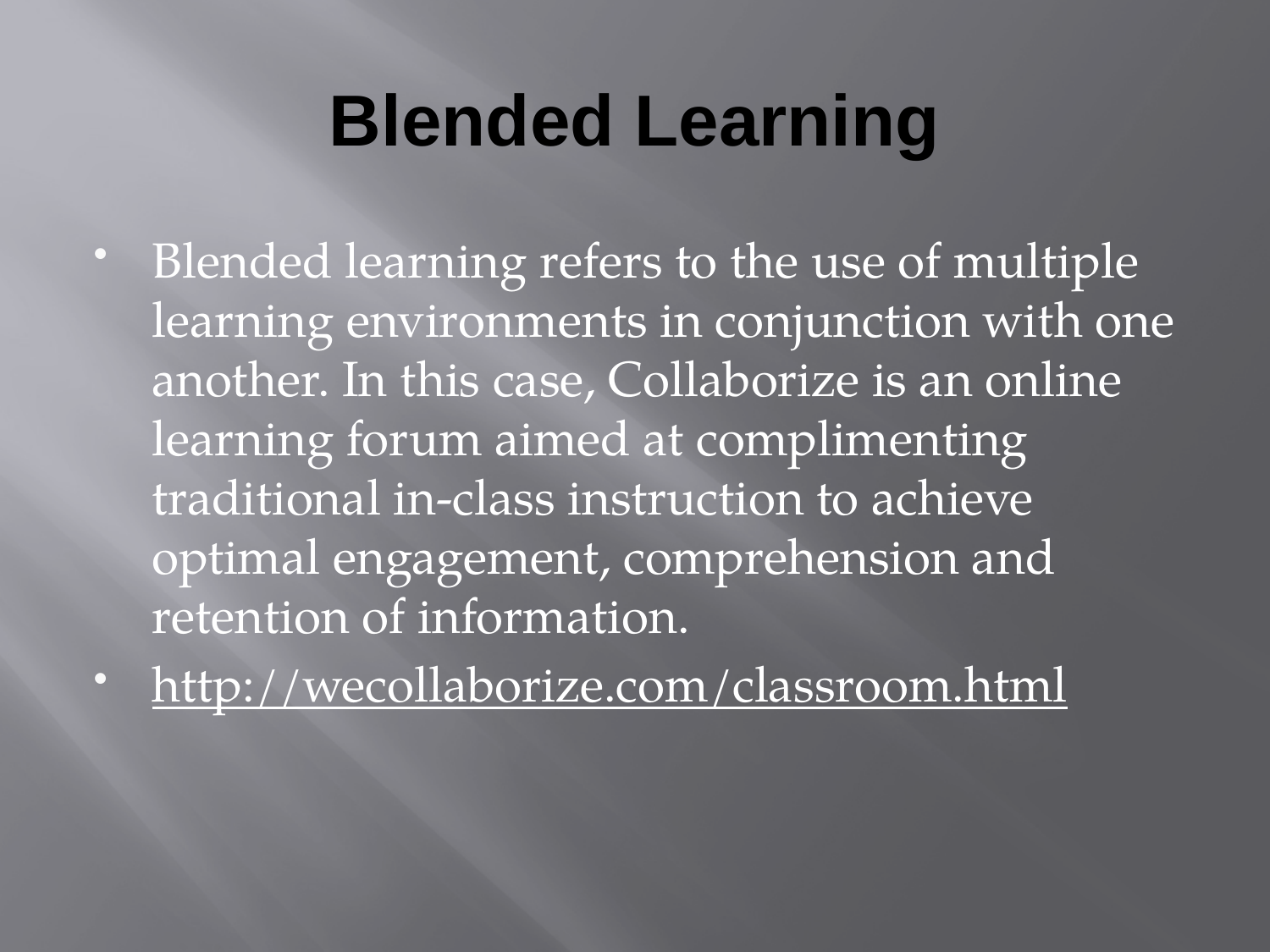

# Blended Learning
Blended learning refers to the use of multiple learning environments in conjunction with one another. In this case, Collaborize is an online learning forum aimed at complimenting traditional in-class instruction to achieve optimal engagement, comprehension and retention of information.
http://wecollaborize.com/classroom.html